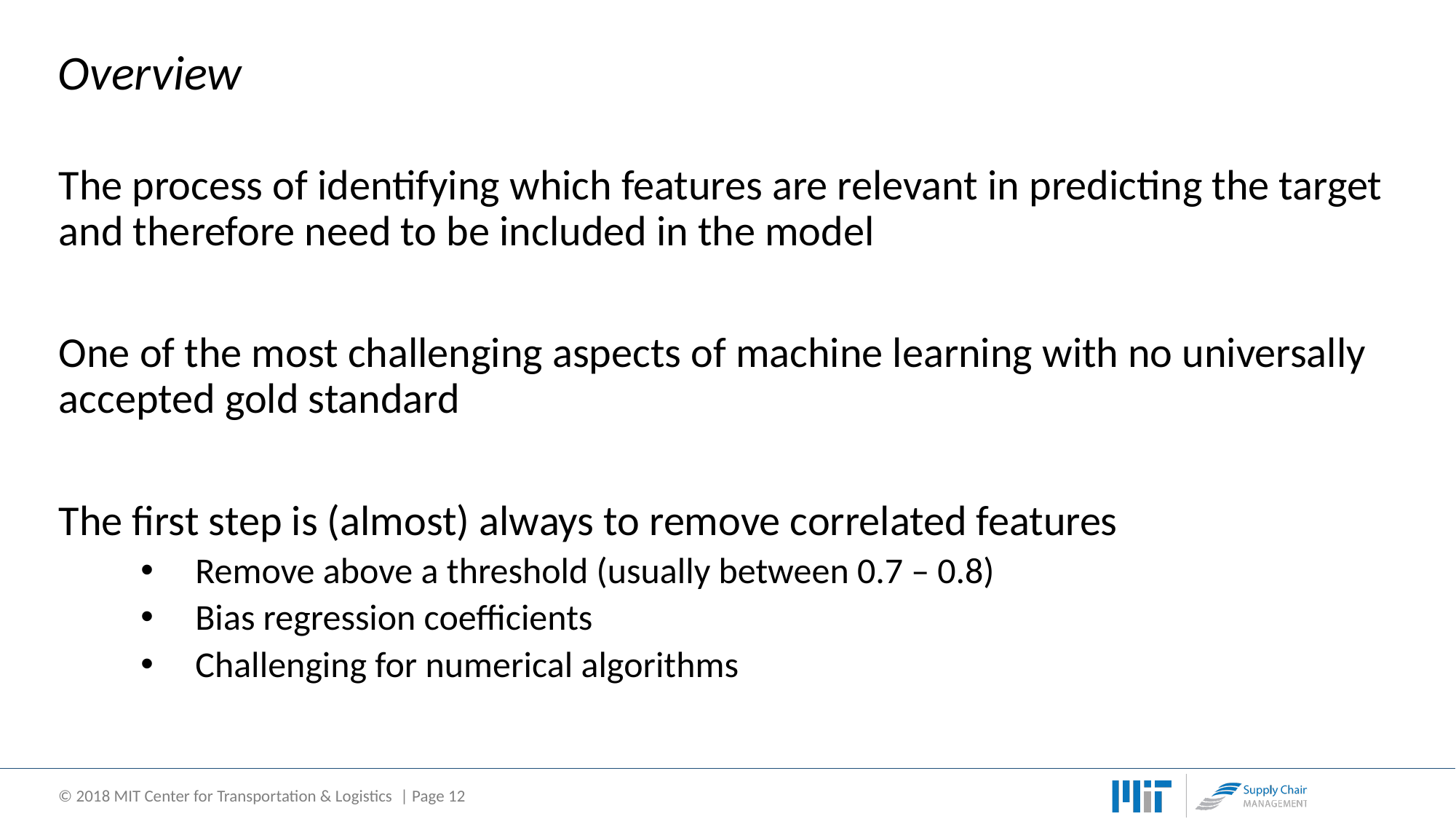

# Overview

The process of identifying which features are relevant in predicting the target and therefore need to be included in the model

One of the most challenging aspects of machine learning with no universally accepted gold standard

The first step is (almost) always to remove correlated features
Remove above a threshold (usually between 0.7 – 0.8)
Bias regression coefficients
Challenging for numerical algorithms